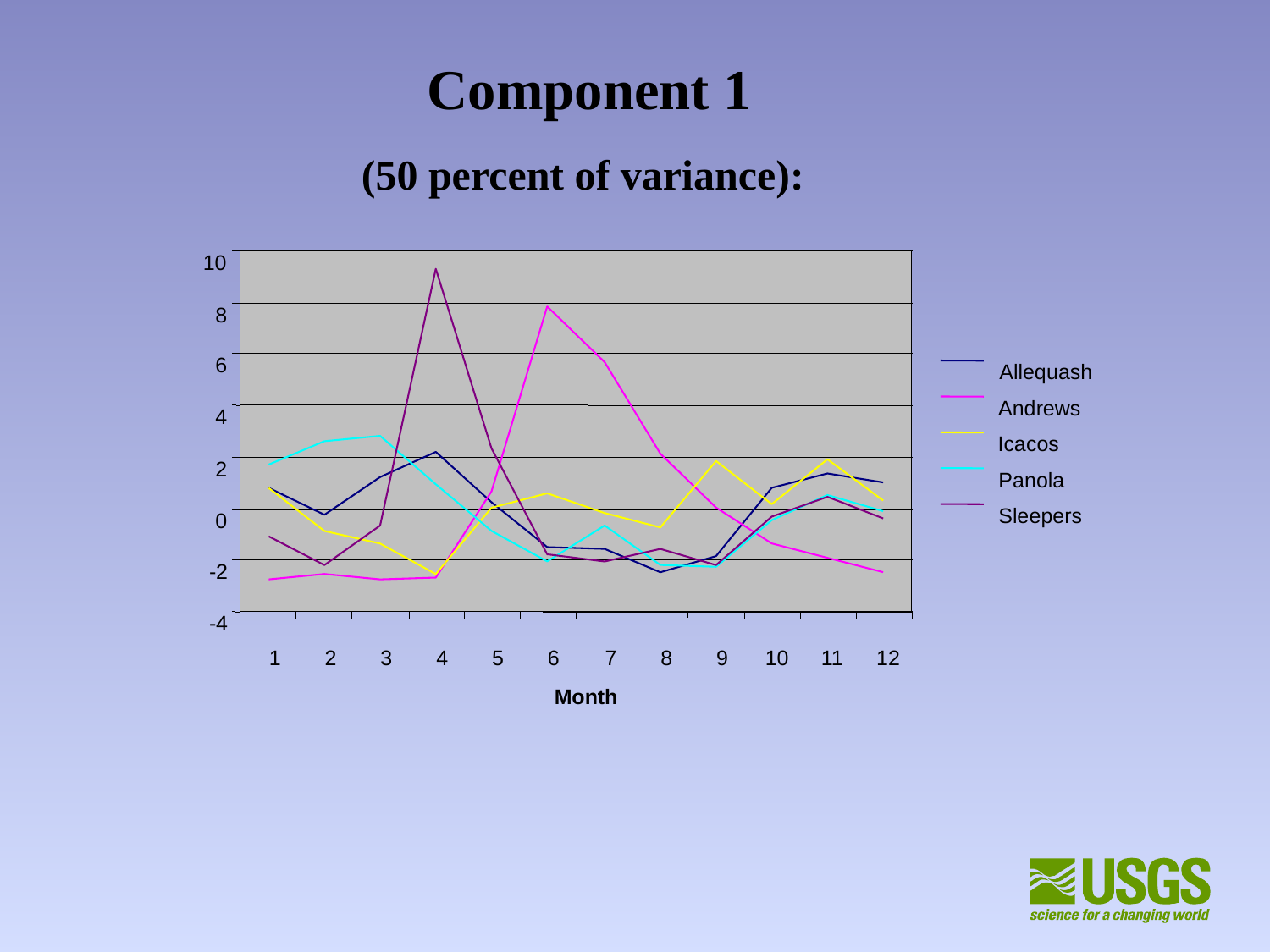

Component 1
(50 percent of variance):

10

8

6
Allequash

Andrews
4

Icacos

2

Panola

Sleepers
0

-2

-4

1
2
3
4
5
6
7
8
9
10
11
12
Month